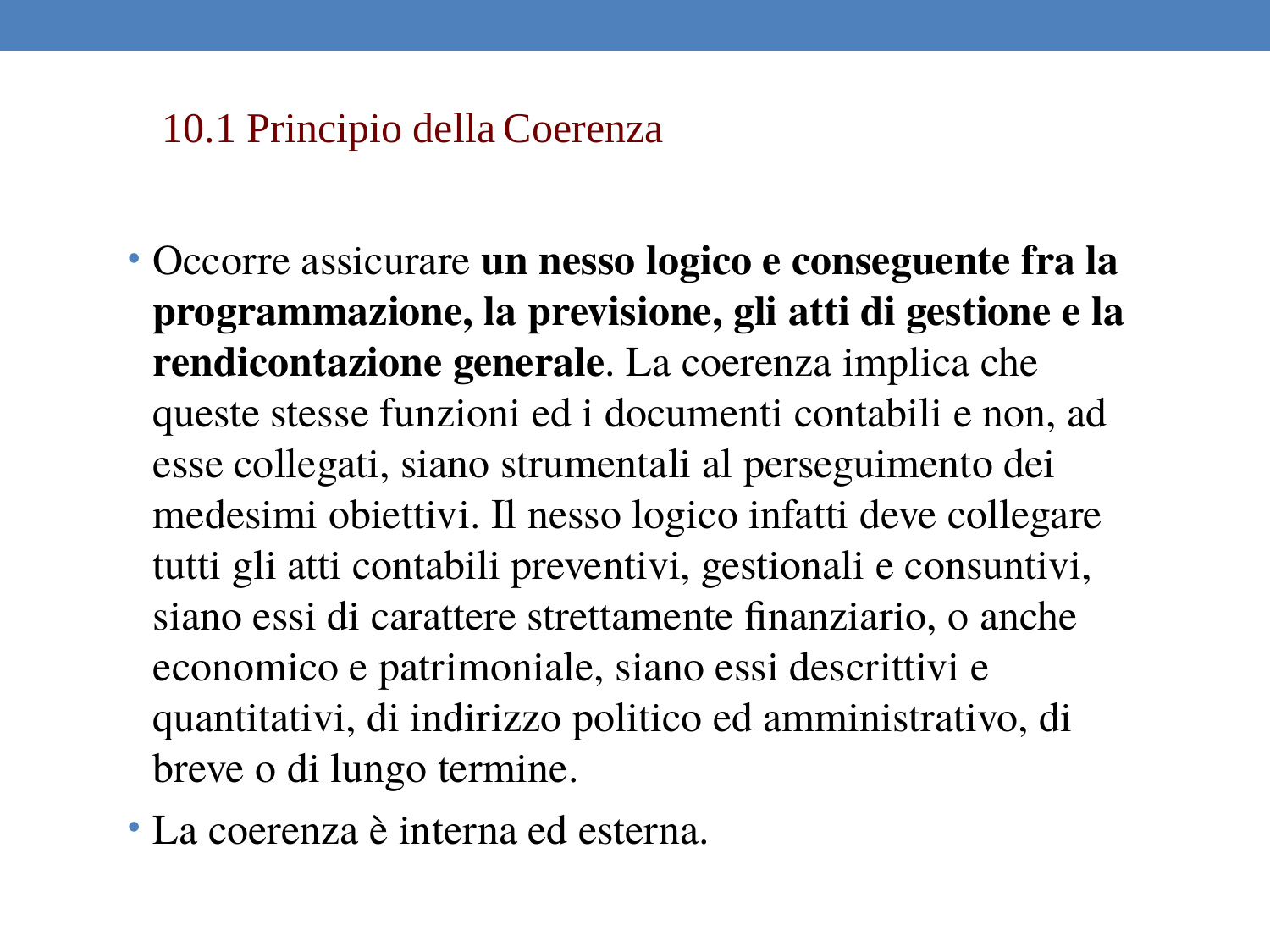

10.1 Principio della Coerenza
Occorre assicurare un nesso logico e conseguente fra la programmazione, la previsione, gli atti di gestione e la rendicontazione generale. La coerenza implica che queste stesse funzioni ed i documenti contabili e non, ad esse collegati, siano strumentali al perseguimento dei medesimi obiettivi. Il nesso logico infatti deve collegare tutti gli atti contabili preventivi, gestionali e consuntivi, siano essi di carattere strettamente finanziario, o anche economico e patrimoniale, siano essi descrittivi e quantitativi, di indirizzo politico ed amministrativo, di breve o di lungo termine.
La coerenza è interna ed esterna.